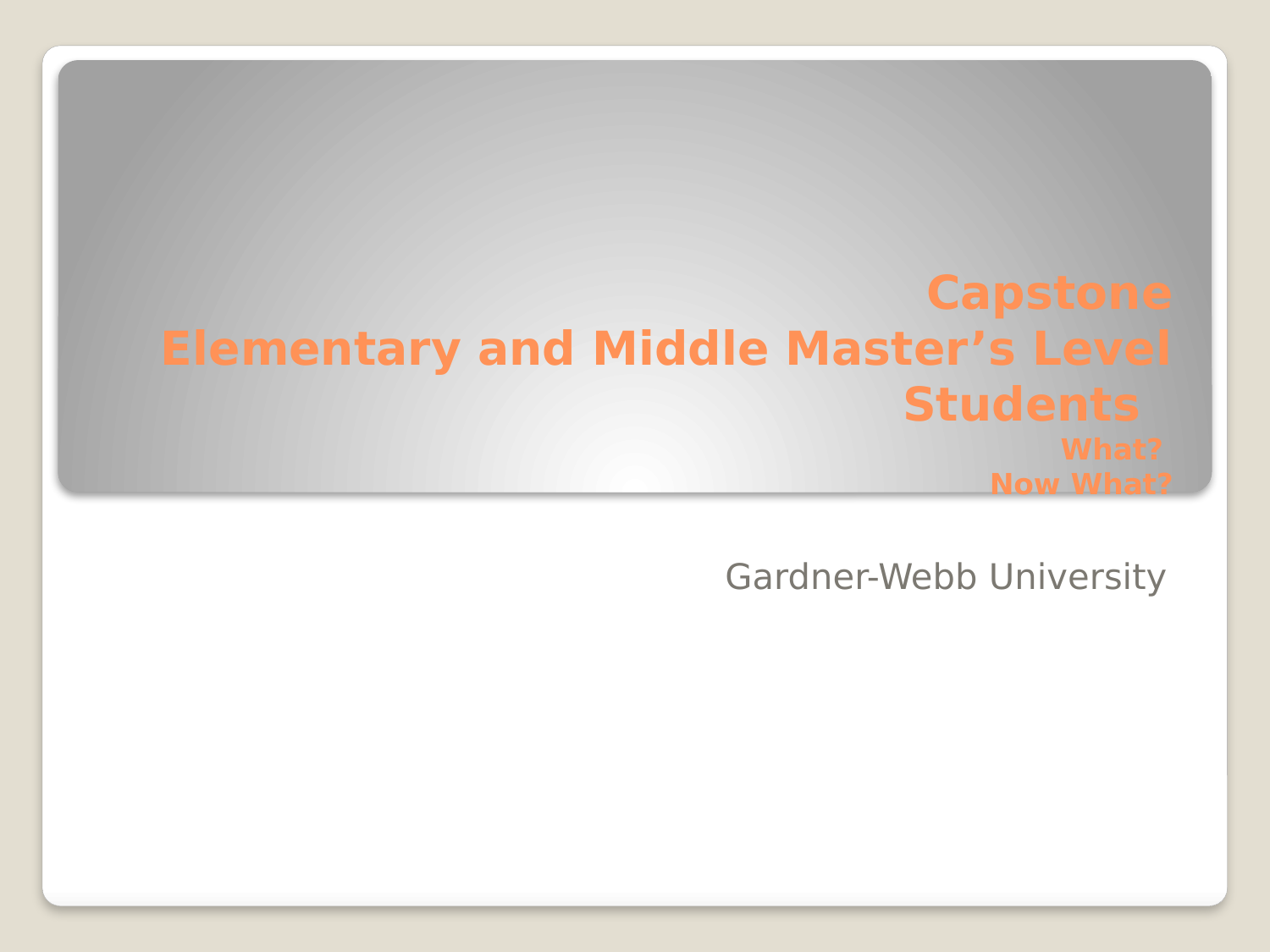

# Capstone Elementary and Middle Master’s Level Students What? Now What?

Gardner-Webb University